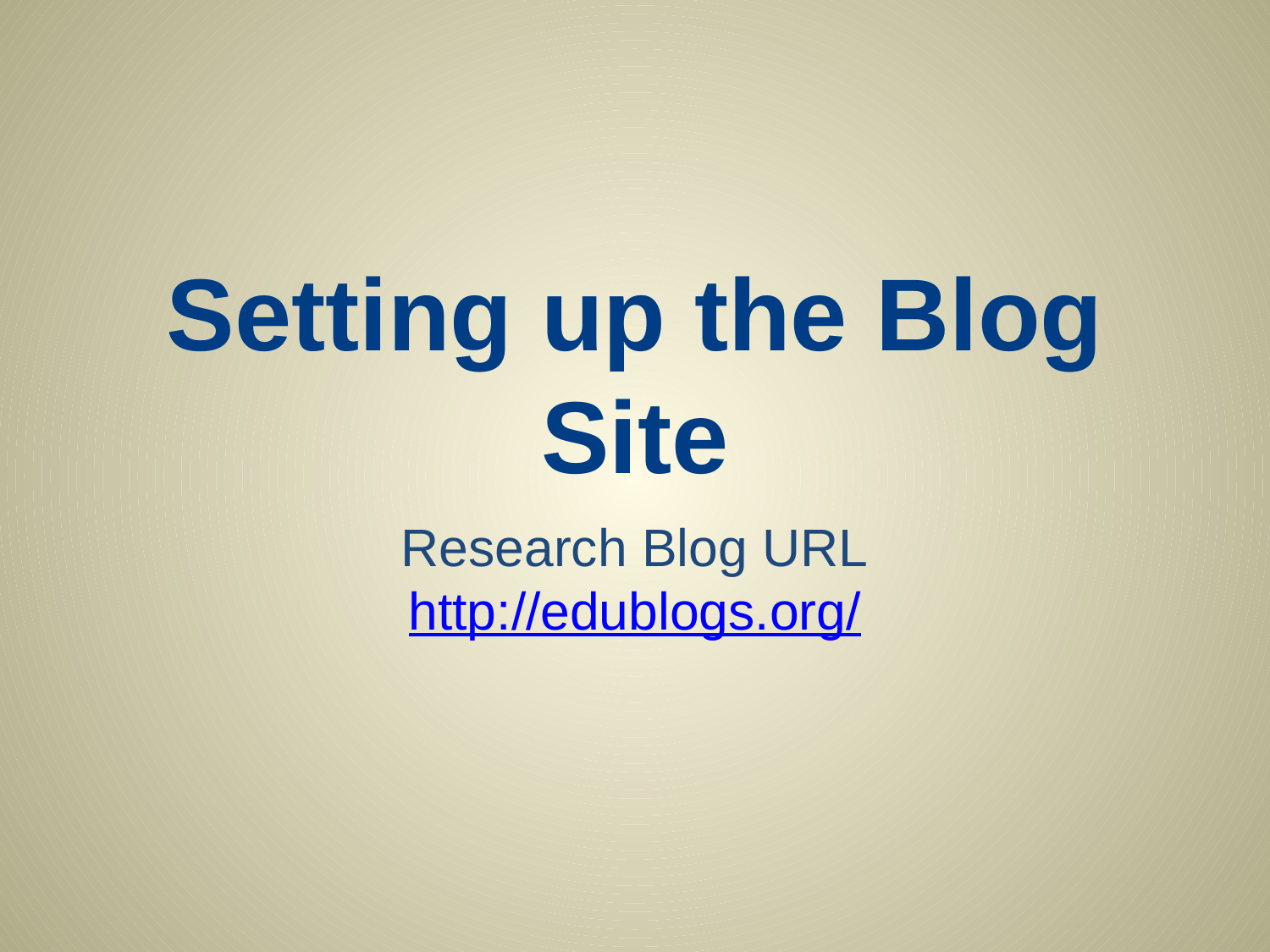

# Setting up the Blog Site
Research Blog URL
http://edublogs.org/